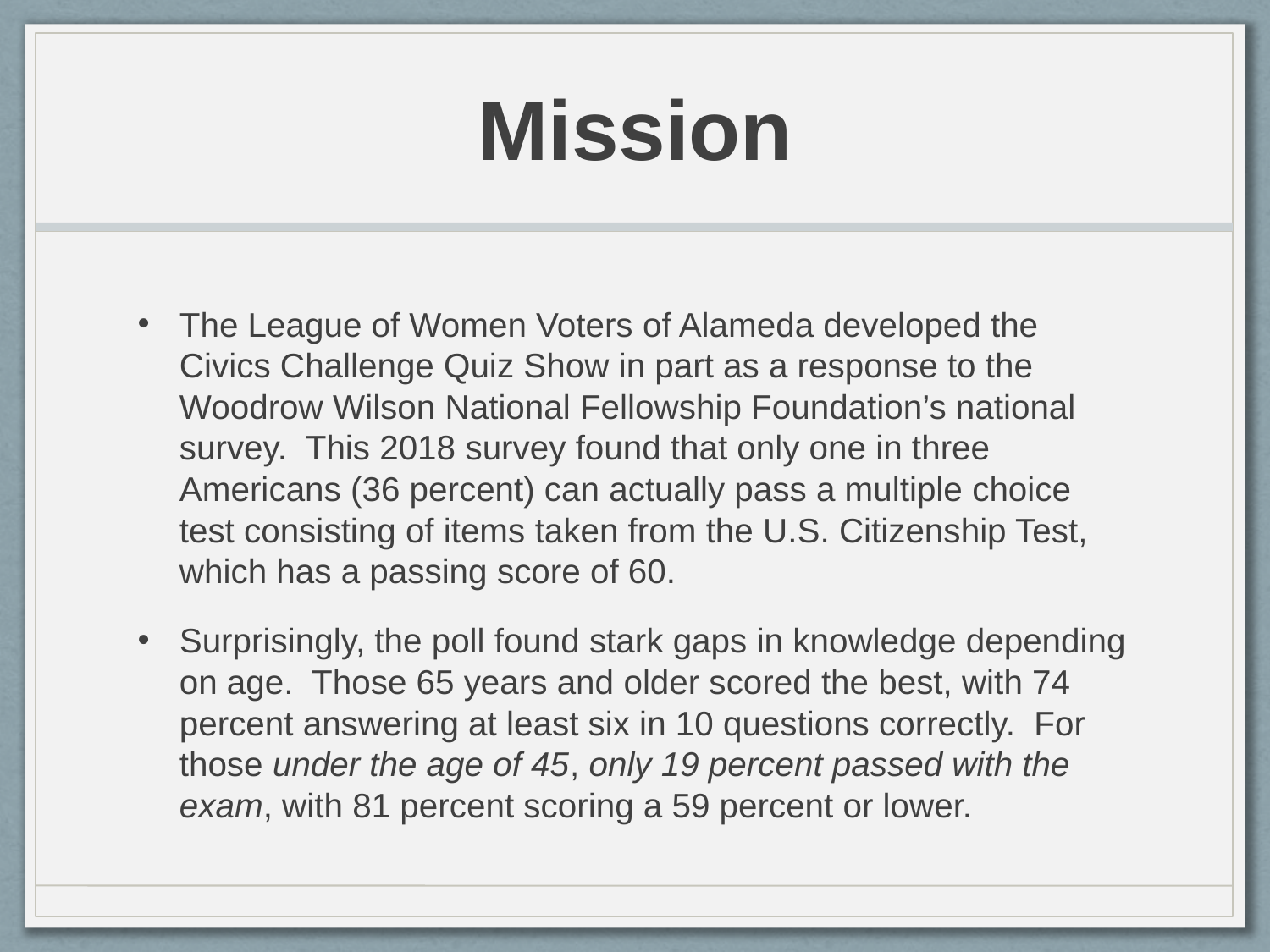

# Mission
The League of Women Voters of Alameda developed the Civics Challenge Quiz Show in part as a response to the Woodrow Wilson National Fellowship Foundation’s national survey.  This 2018 survey found that only one in three Americans (36 percent) can actually pass a multiple choice test consisting of items taken from the U.S. Citizenship Test, which has a passing score of 60.
Surprisingly, the poll found stark gaps in knowledge depending on age.  Those 65 years and older scored the best, with 74 percent answering at least six in 10 questions correctly.  For those under the age of 45, only 19 percent passed with the exam, with 81 percent scoring a 59 percent or lower.